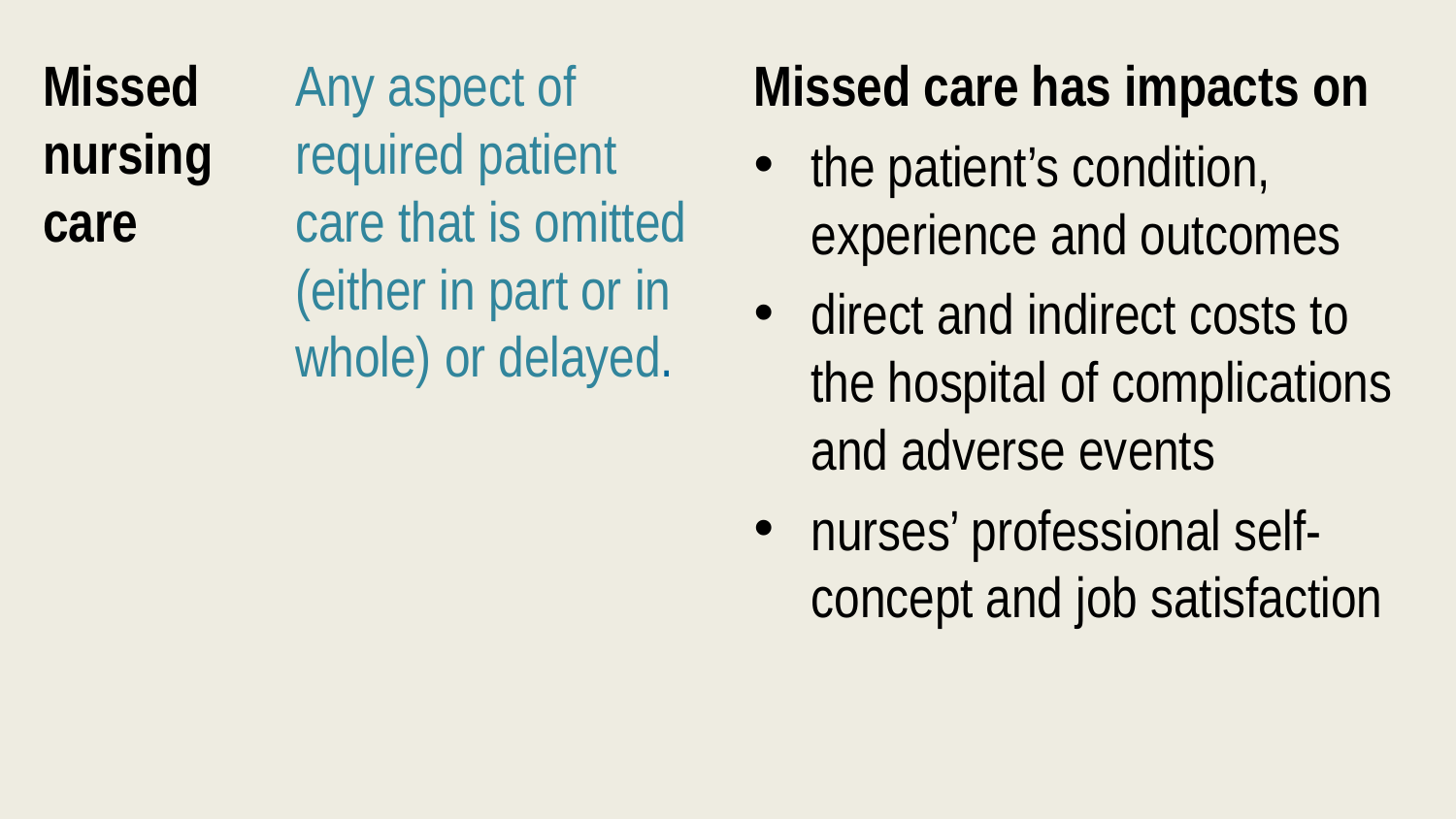

Missed nursing care
Any aspect of required patient care that is omitted (either in part or in whole) or delayed.
Missed care has impacts on
the patient’s condition, experience and outcomes
direct and indirect costs to the hospital of complications and adverse events
nurses’ professional self-concept and job satisfaction